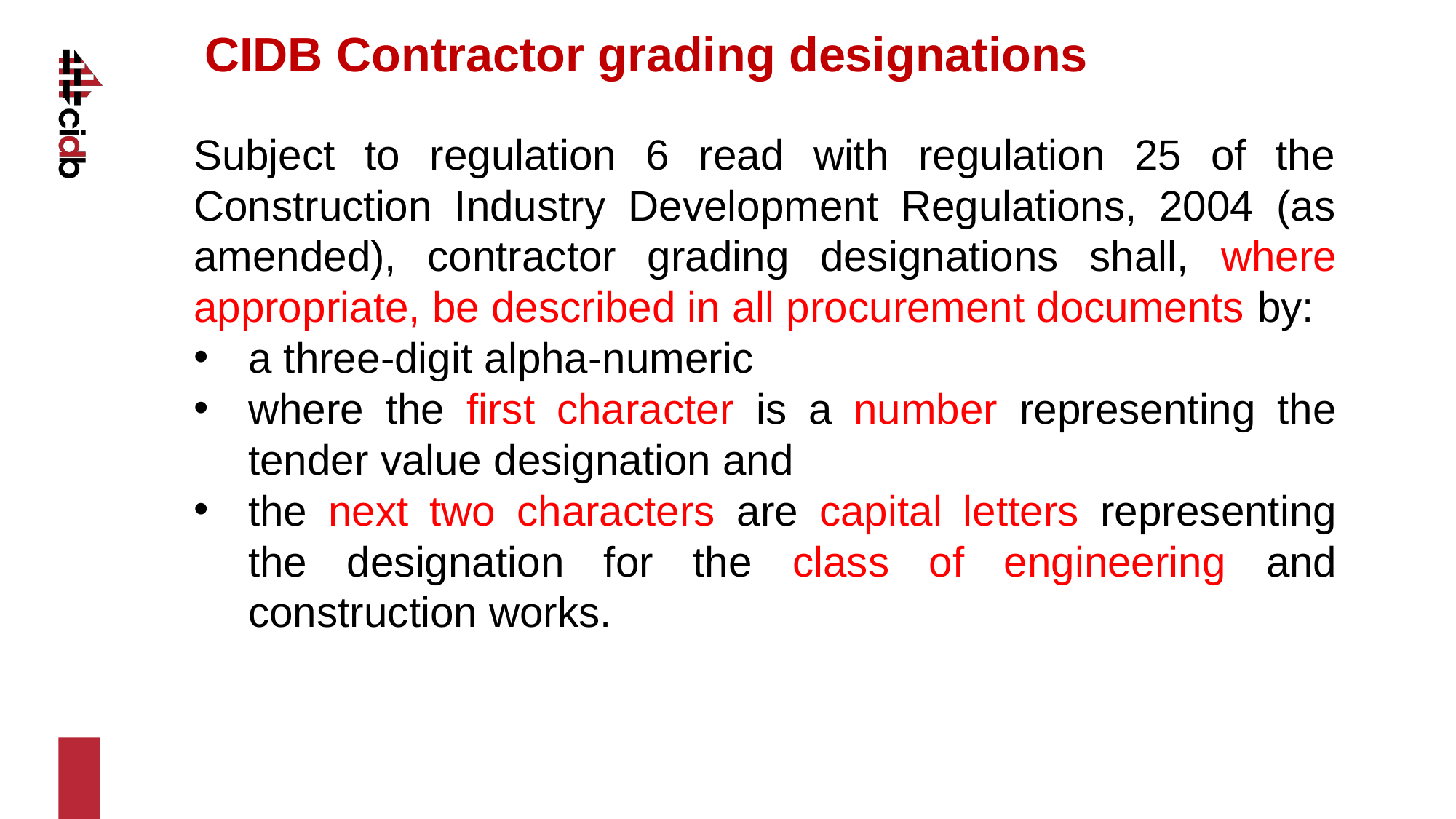

CIDB Contractor grading designations
Subject to regulation 6 read with regulation 25 of the Construction Industry Development Regulations, 2004 (as amended), contractor grading designations shall, where appropriate, be described in all procurement documents by:
a three-digit alpha-numeric
where the first character is a number representing the tender value designation and
the next two characters are capital letters representing the designation for the class of engineering and construction works.